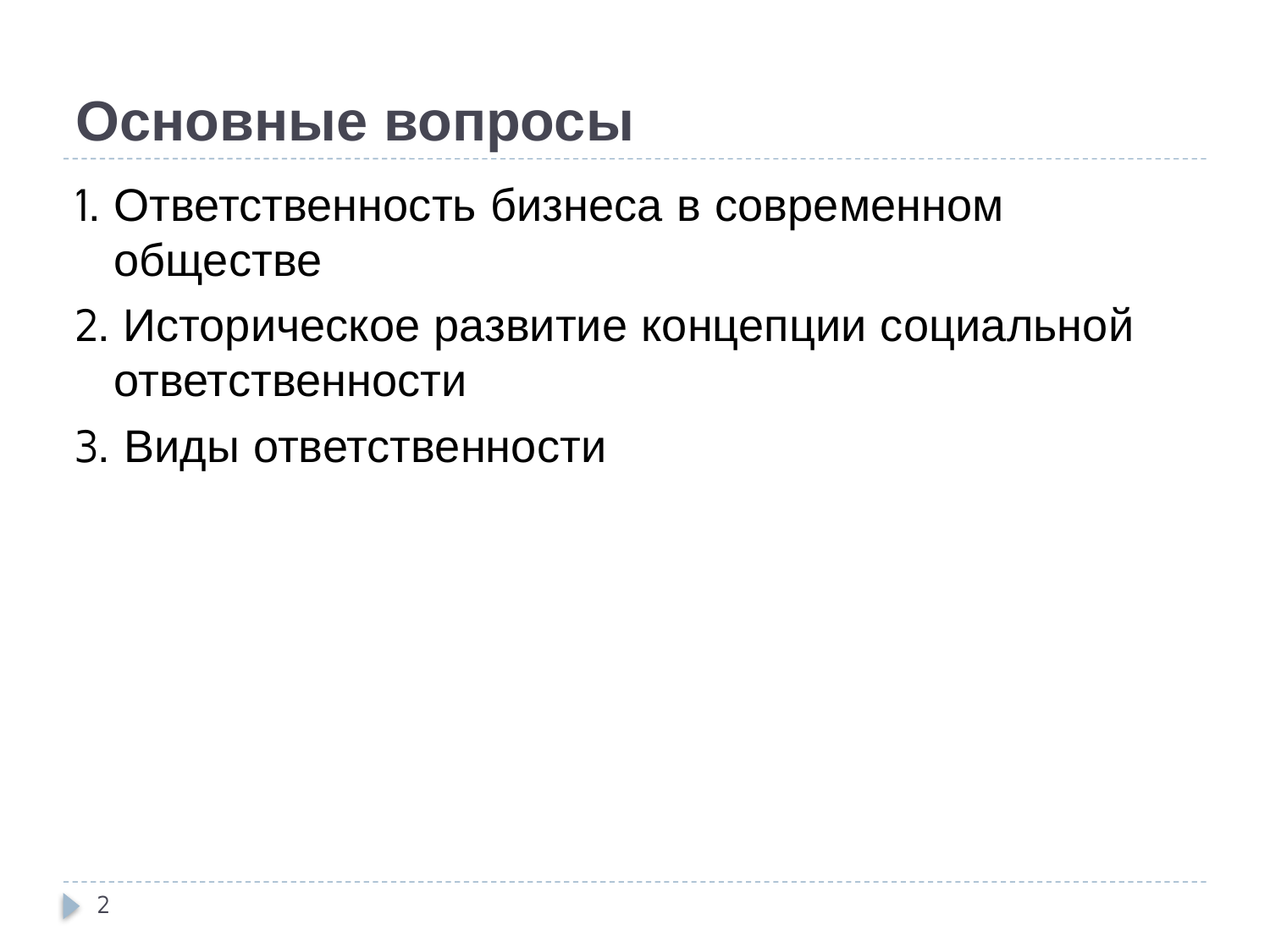

# Основные вопросы
1. Ответственность бизнеса в современном обществе
2. Историческое развитие концепции социальной ответственности
3. Виды ответственности
2